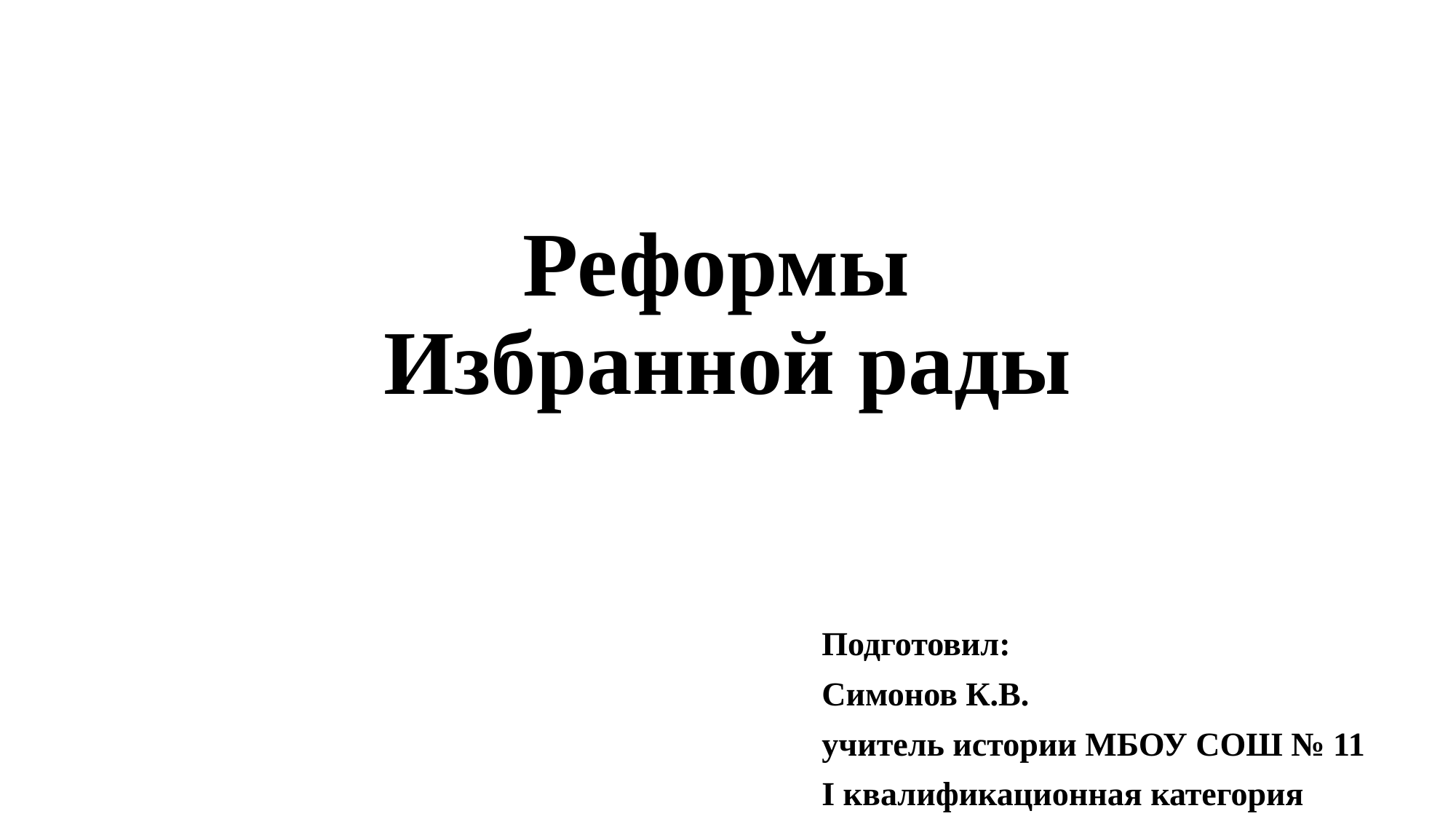

# Реформы Избранной рады
Подготовил:
Симонов К.В.
учитель истории МБОУ СОШ № 11
I квалификационная категория